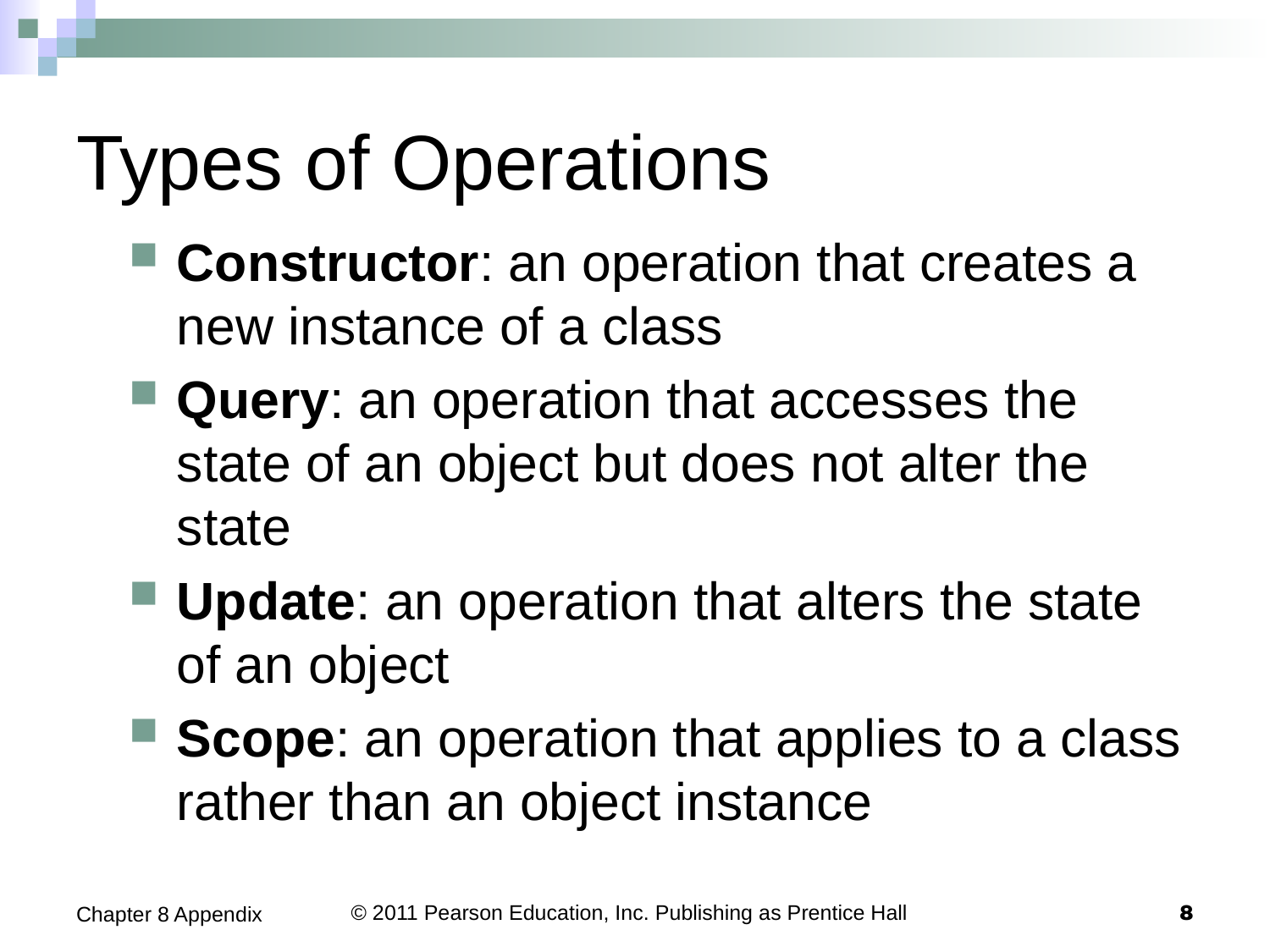

# Types of Operations
Constructor: an operation that creates a new instance of a class
Query: an operation that accesses the state of an object but does not alter the state
Update: an operation that alters the state of an object
Scope: an operation that applies to a class rather than an object instance
Chapter 8 Appendix
© 2011 Pearson Education, Inc. Publishing as Prentice Hall
8